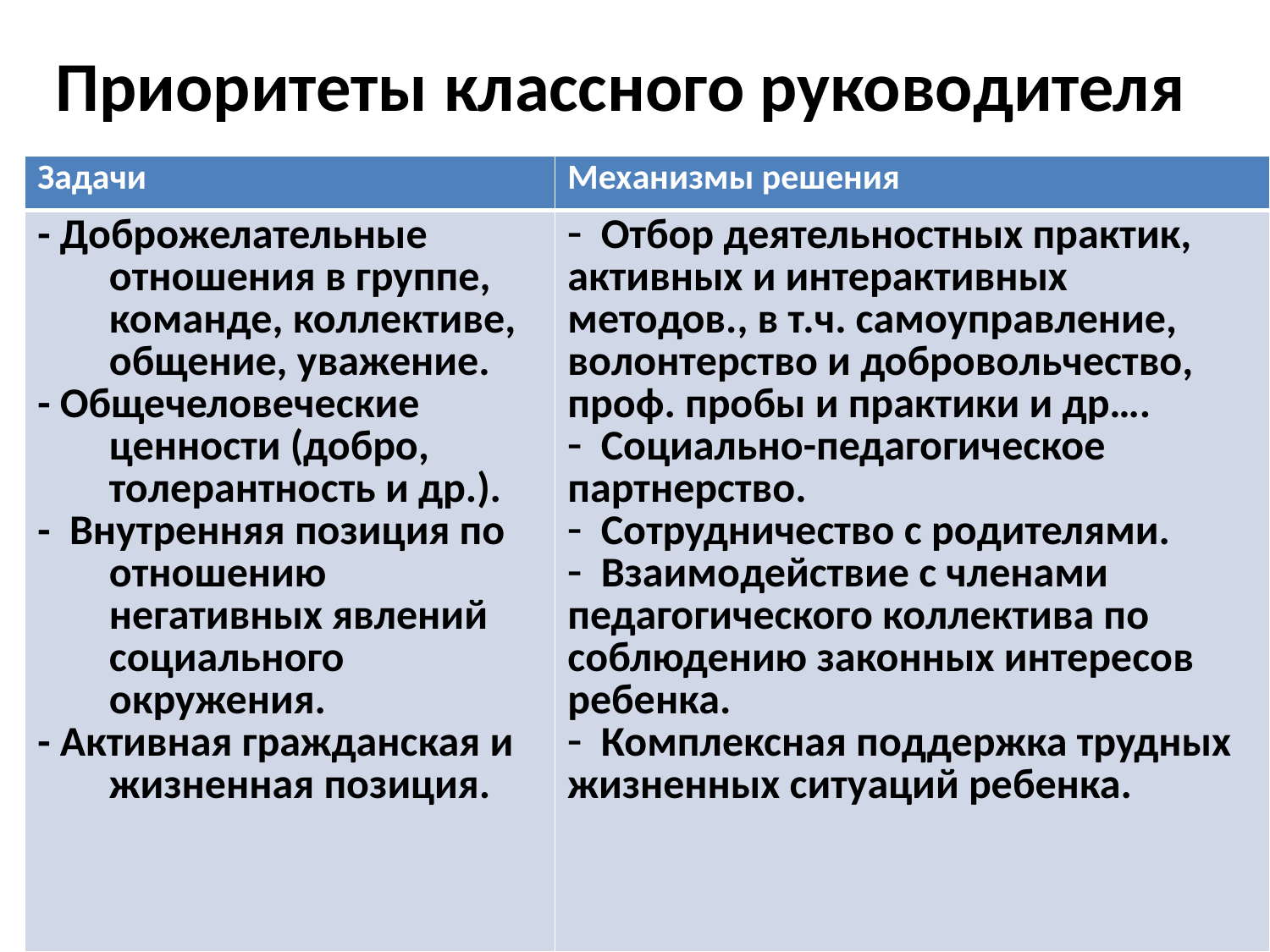

# Приоритеты классного руководителя
| Задачи | Механизмы решения |
| --- | --- |
| - Доброжелательные отношения в группе, команде, коллективе, общение, уважение. - Общечеловеческие ценности (добро, толерантность и др.). - Внутренняя позиция по отношению негативных явлений социального окружения. - Активная гражданская и жизненная позиция. | Отбор деятельностных практик, активных и интерактивных методов., в т.ч. самоуправление, волонтерство и добровольчество, проф. пробы и практики и др…. Социально-педагогическое партнерство. Сотрудничество с родителями. Взаимодействие с членами педагогического коллектива по соблюдению законных интересов ребенка. Комплексная поддержка трудных жизненных ситуаций ребенка. |